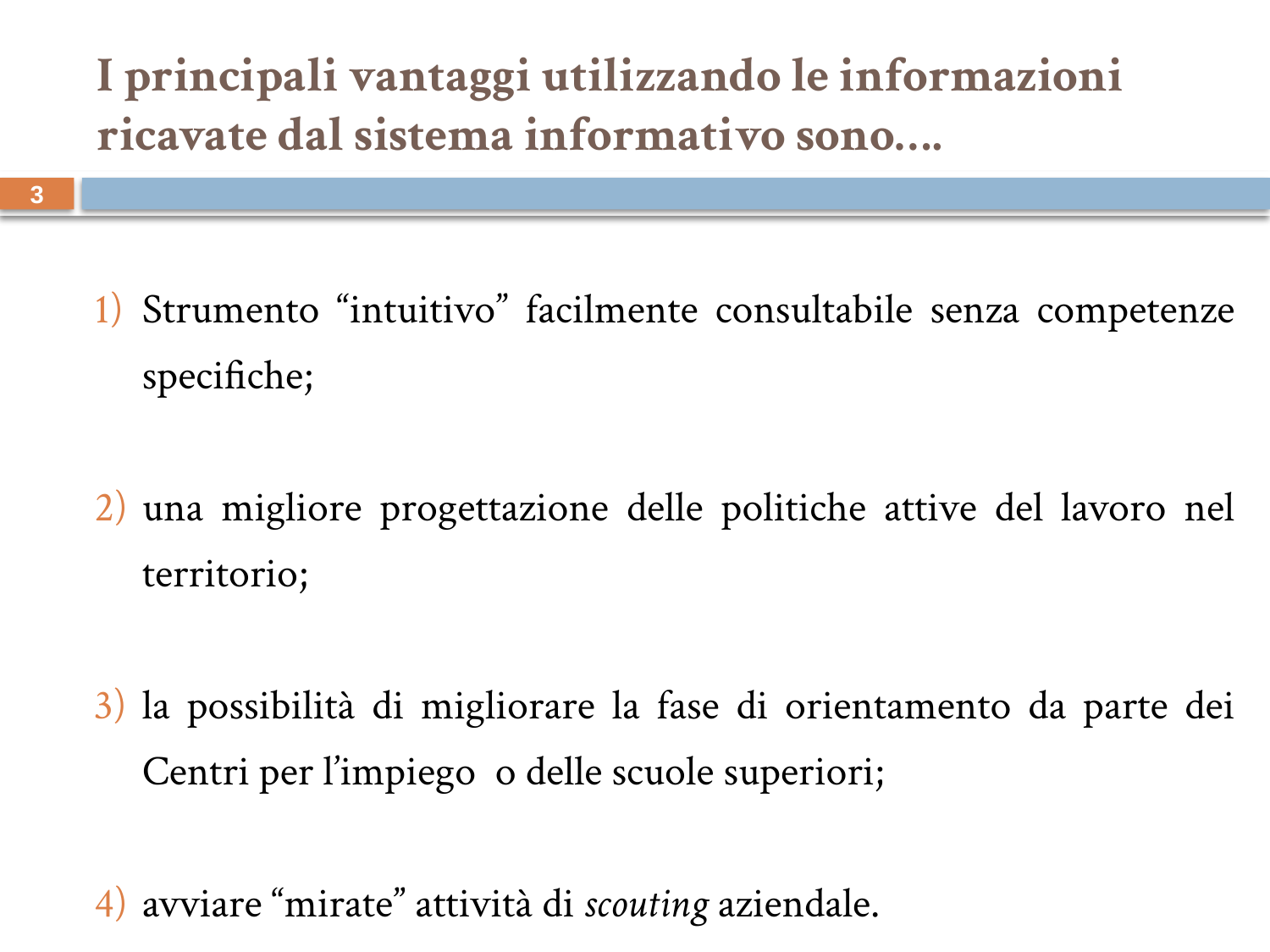

# I principali vantaggi utilizzando le informazioni ricavate dal sistema informativo sono….
3
| Strumento “intuitivo” facilmente consultabile senza competenze specifiche; una migliore progettazione delle politiche attive del lavoro nel territorio; la possibilità di migliorare la fase di orientamento da parte dei Centri per l’impiego o delle scuole superiori; avviare “mirate” attività di scouting aziendale. |
| --- |